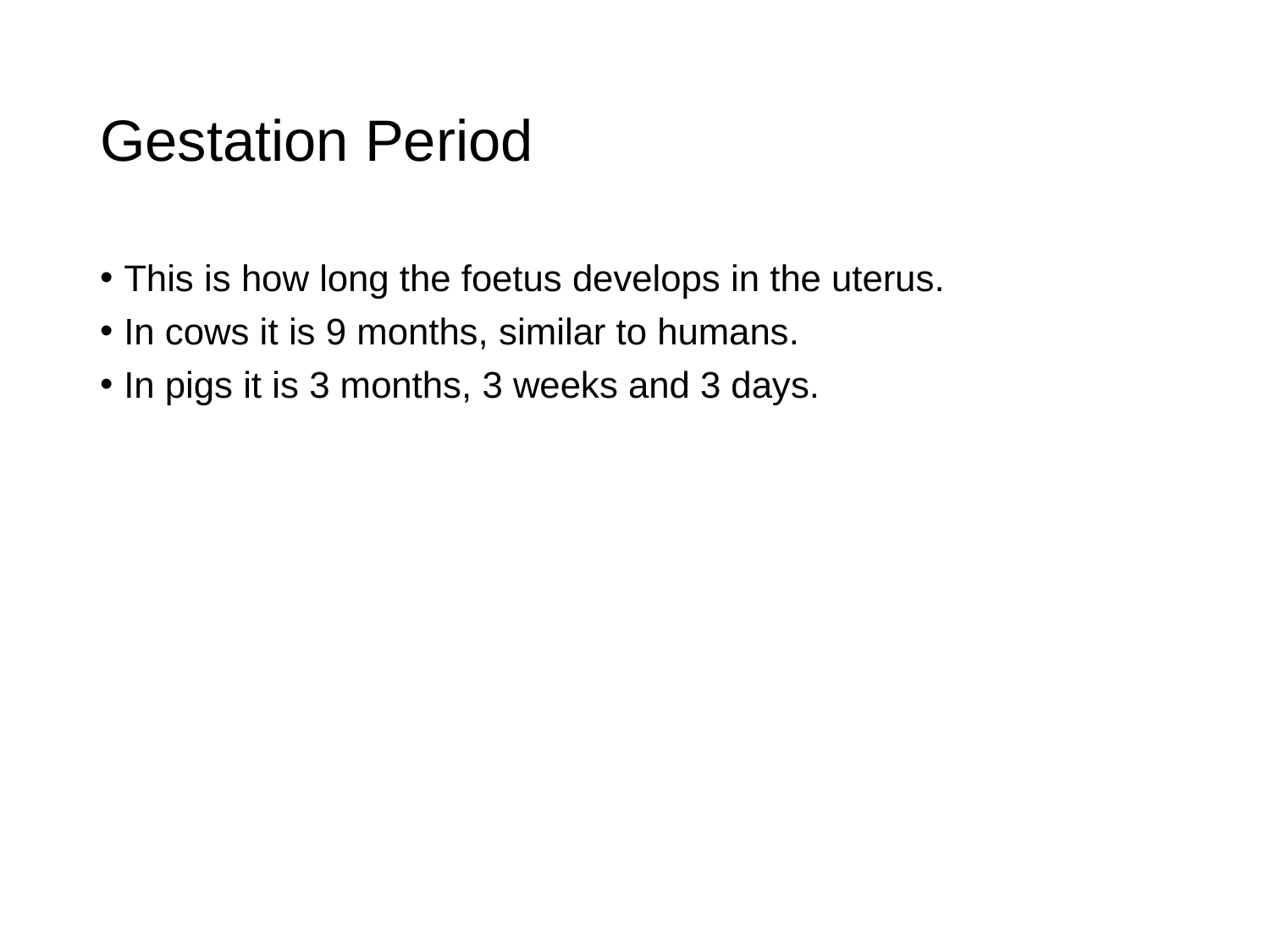

# Gestation Period
This is how long the foetus develops in the uterus.
In cows it is 9 months, similar to humans.
In pigs it is 3 months, 3 weeks and 3 days.